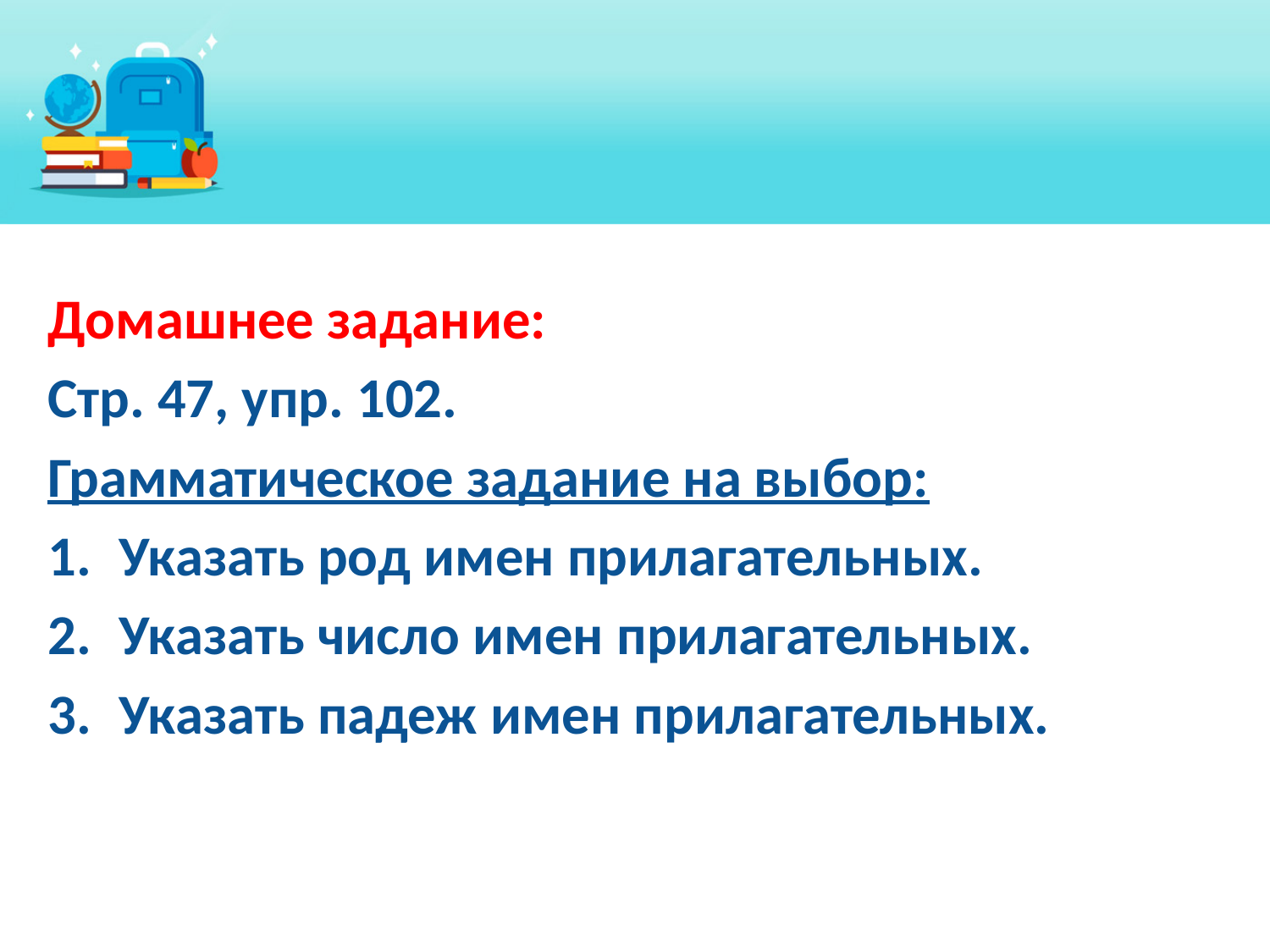

#
Домашнее задание:
Стр. 47, упр. 102.
Грамматическое задание на выбор:
Указать род имен прилагательных.
Указать число имен прилагательных.
Указать падеж имен прилагательных.